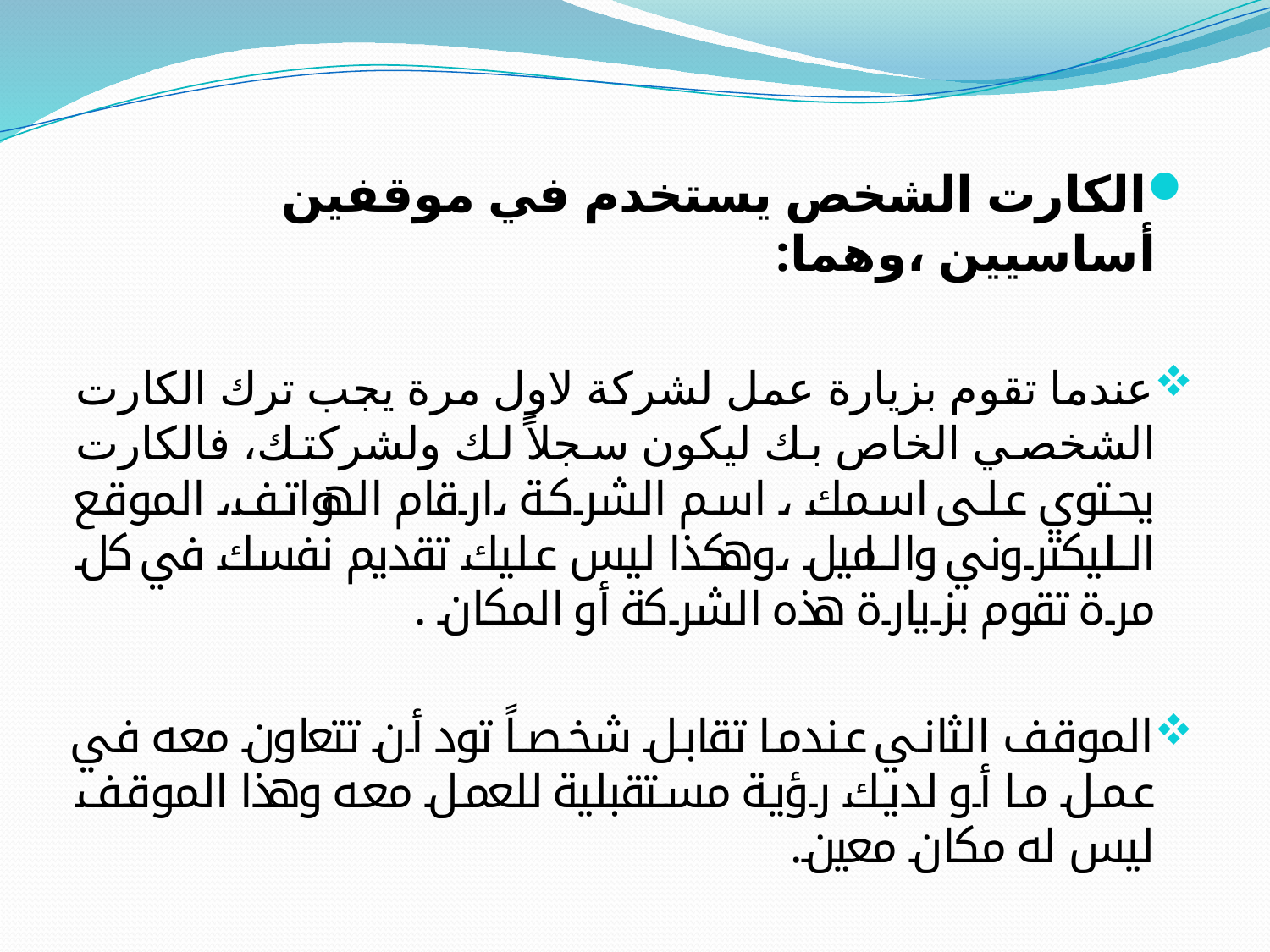

الكارت الشخص يستخدم في موقفين أساسيين ،وهما:

عندما تقوم بزيارة عمل لشركة لاول مرة يجب ترك الكارت الشخصي الخاص بك ليكون سجلاً لك ولشركتك، فالكارت يحتوي على اسمك ، اسم الشركة ،ارقام الهواتف، الموقع الاليكتروني والاميل ،وهكذا ليس عليك تقديم نفسك في كل مرة تقوم بزيارة هذه الشركة أو المكان .

الموقف الثاني عندما تقابل شخصاً تود أن تتعاون معه في عمل ما أو لديك رؤية مستقبلية للعمل معه وهذا الموقف ليس له مكان معين.